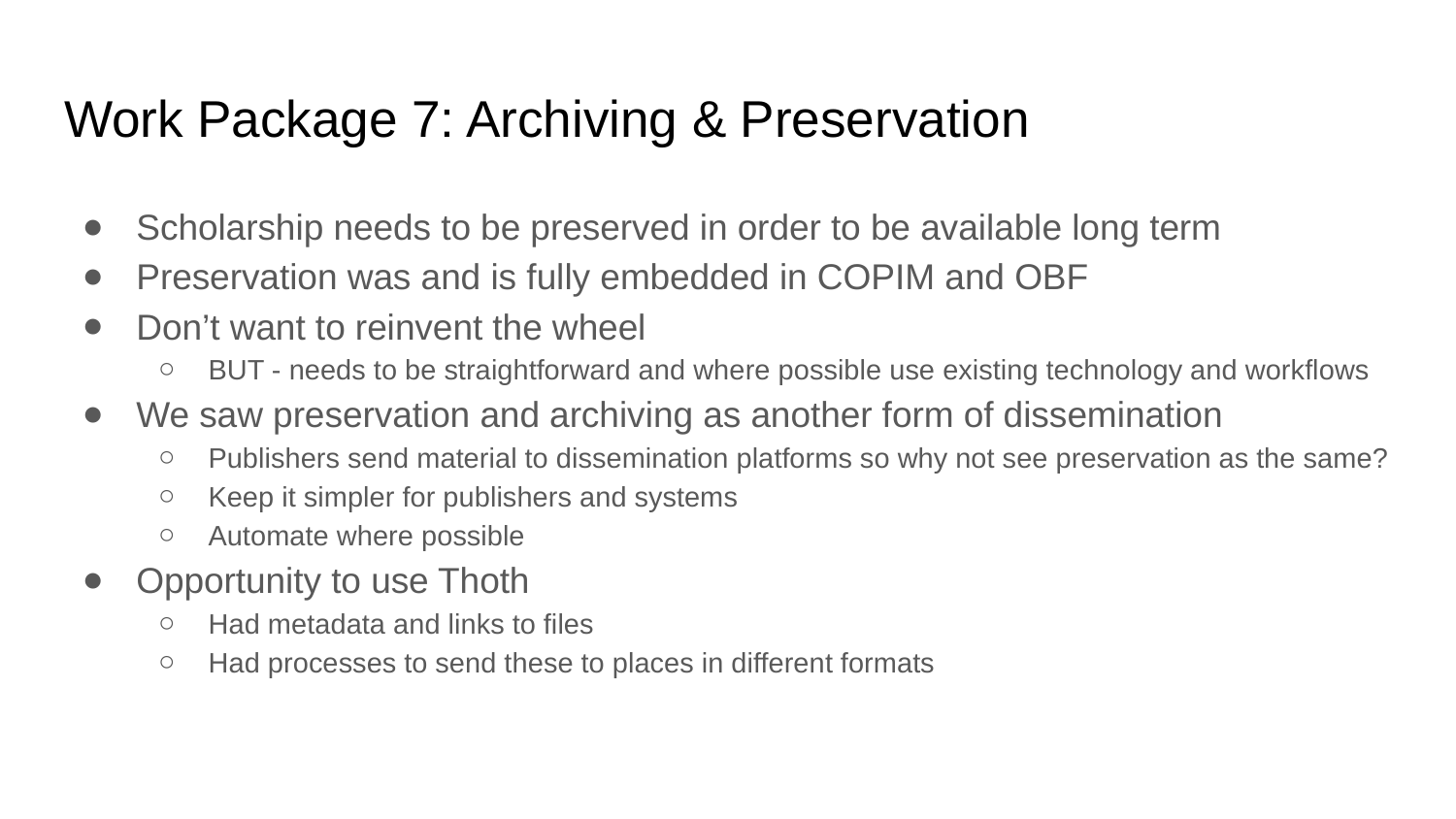

# Work Package 7: Archiving & Preservation
Scholarship needs to be preserved in order to be available long term
Preservation was and is fully embedded in COPIM and OBF
Don’t want to reinvent the wheel
BUT - needs to be straightforward and where possible use existing technology and workflows
We saw preservation and archiving as another form of dissemination
Publishers send material to dissemination platforms so why not see preservation as the same?
Keep it simpler for publishers and systems
Automate where possible
Opportunity to use Thoth
Had metadata and links to files
Had processes to send these to places in different formats